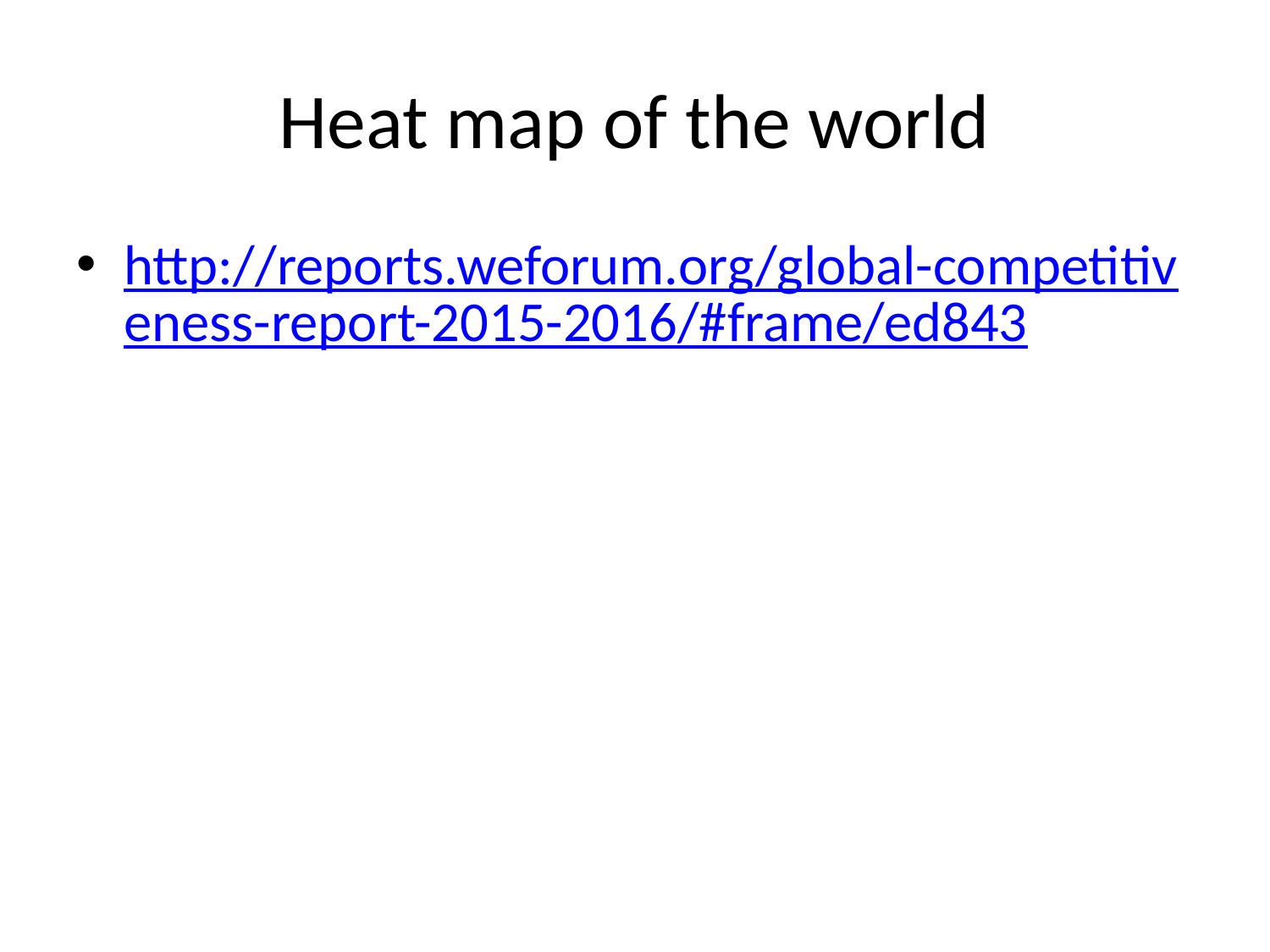

# Heat map of the world
http://reports.weforum.org/global-competitiveness-report-2015-2016/#frame/ed843